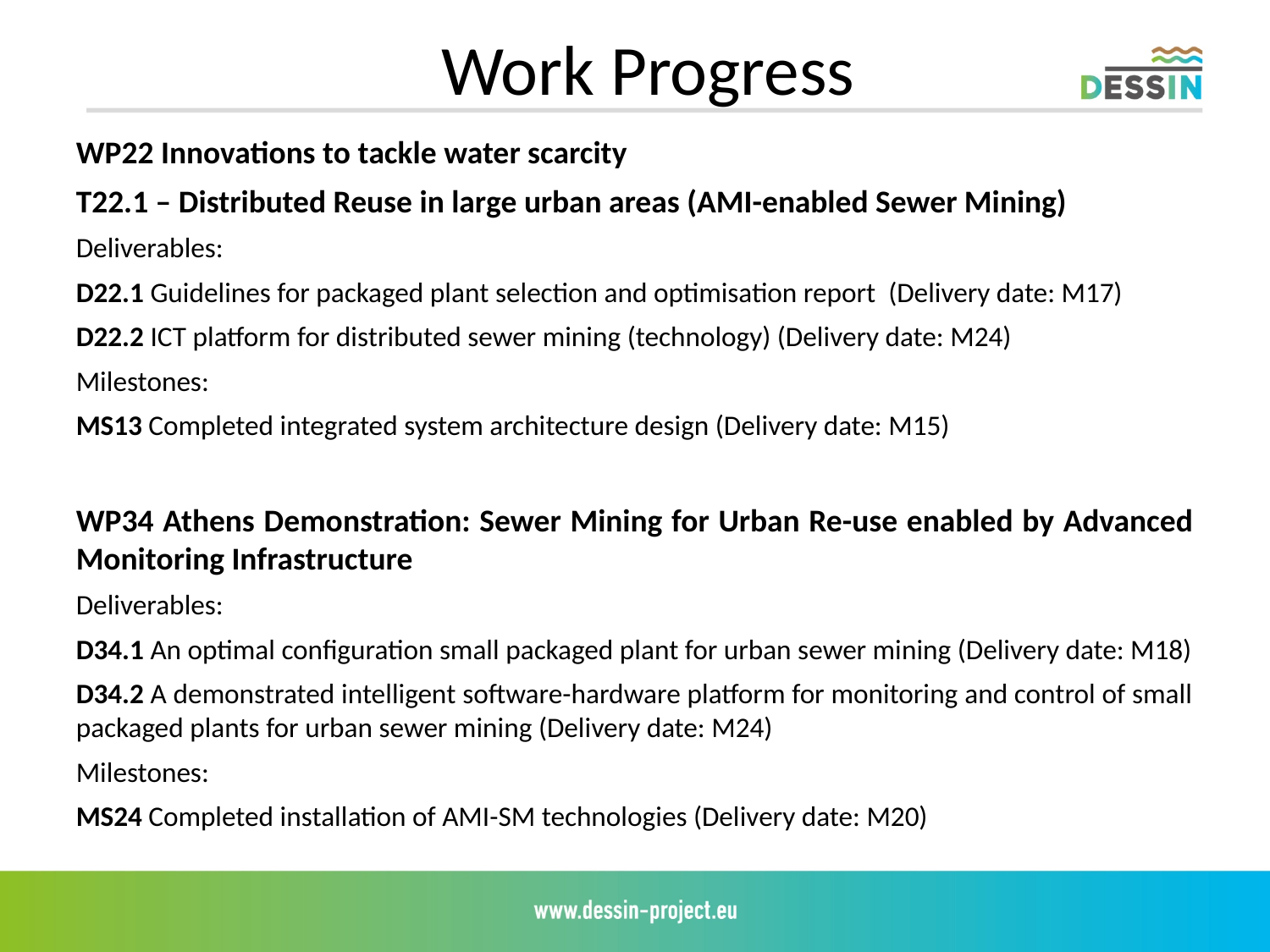

Work Progress
WP22 Innovations to tackle water scarcity
T22.1 – Distributed Reuse in large urban areas (AMI-enabled Sewer Mining)
Deliverables:
D22.1 Guidelines for packaged plant selection and optimisation report  (Delivery date: M17)
D22.2 ICT platform for distributed sewer mining (technology) (Delivery date: M24)
Milestones:
MS13 Completed integrated system architecture design (Delivery date: M15)

WP34 Athens Demonstration: Sewer Mining for Urban Re-use enabled by Advanced Monitoring Infrastructure
Deliverables:
D34.1 An optimal configuration small packaged plant for urban sewer mining (Delivery date: M18)
D34.2 A demonstrated intelligent software-hardware platform for monitoring and control of small packaged plants for urban sewer mining (Delivery date: M24)
Milestones:
MS24 Completed installation of AMI-SM technologies (Delivery date: M20)